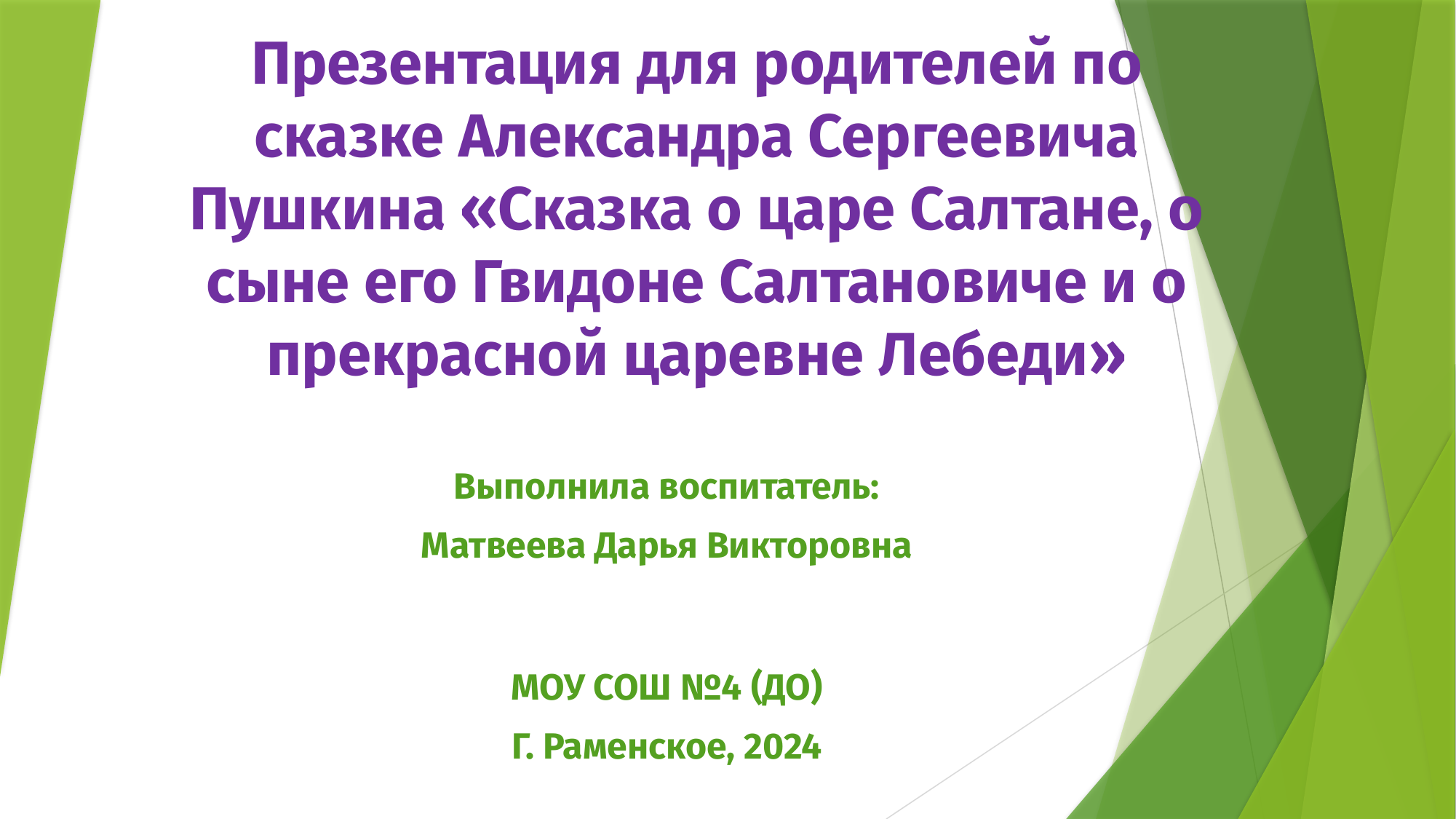

# Презентация для родителей по сказке Александра Сергеевича Пушкина «Сказка о царе Салтане, о сыне его Гвидоне Салтановиче и о прекрасной царевне Лебеди»

Выполнила воспитатель:
Матвеева Дарья Викторовна

МОУ СОШ №4 (ДО)
Г. Раменское, 2024